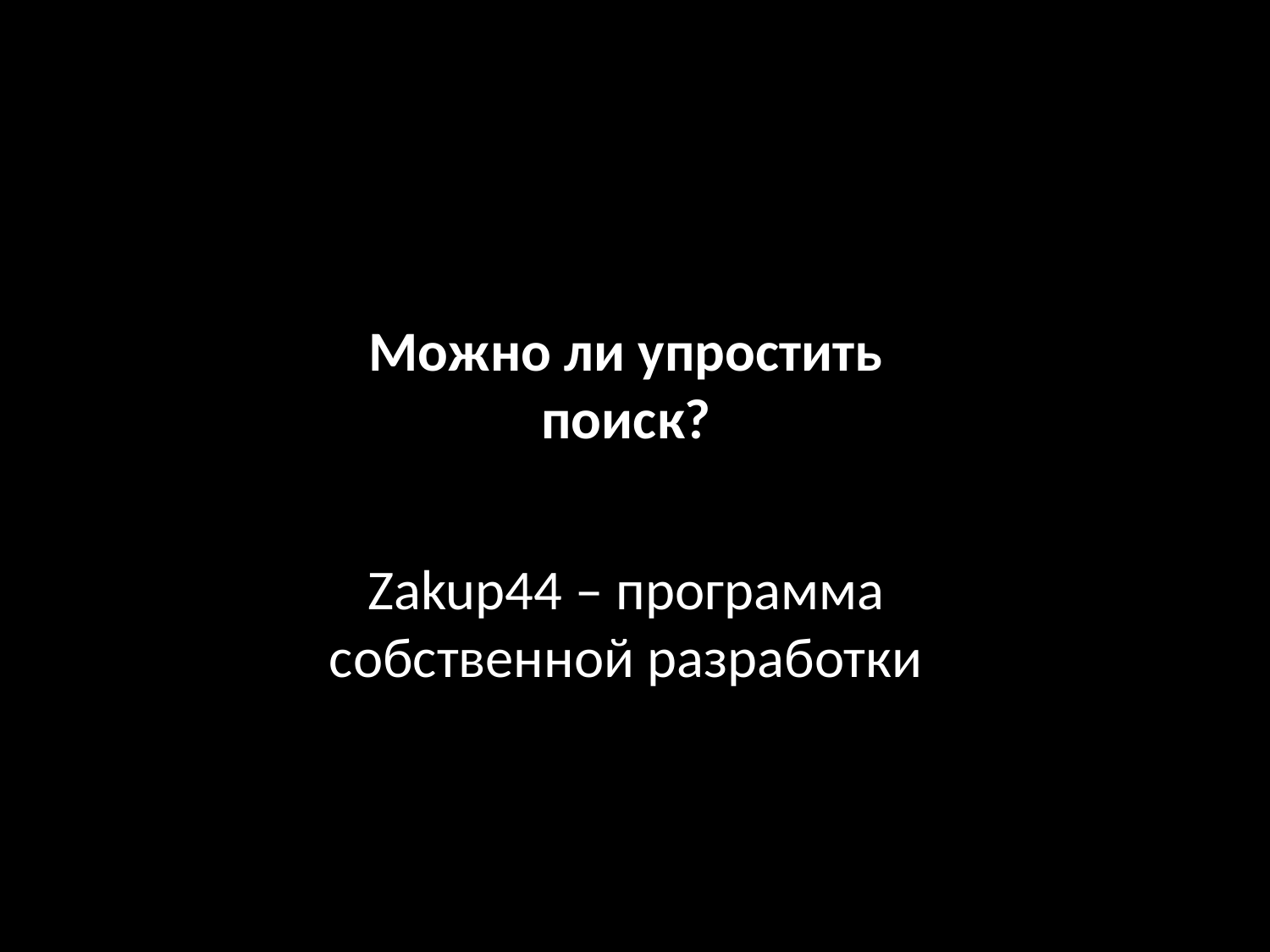

Можно ли упростить поиск?
Zakup44 – программа собственной разработки